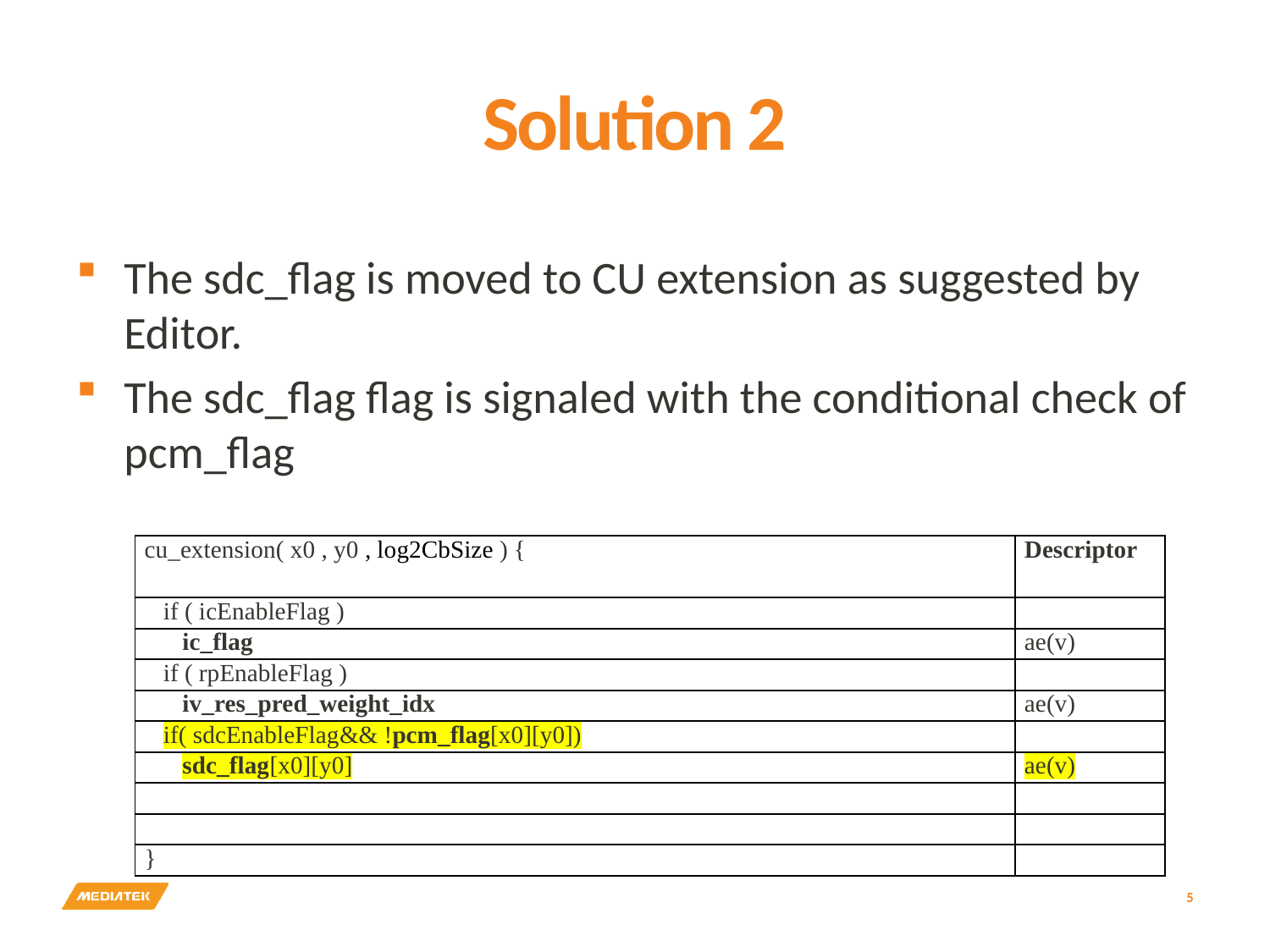

# Solution 2
The sdc_flag is moved to CU extension as suggested by Editor.
The sdc_flag flag is signaled with the conditional check of pcm_flag
| cu\_extension( x0 , y0 , log2CbSize ) { | Descriptor |
| --- | --- |
| if ( icEnableFlag ) |  |
| ic\_flag | ae(v) |
| if ( rpEnableFlag ) |  |
| iv\_res\_pred\_weight\_idx | ae(v) |
| if( sdcEnableFlag&& !pcm\_flag[x0][y0]) |  |
| sdc\_flag[x0][y0] | ae(v) |
|  |  |
|  |  |
| } |  |
5